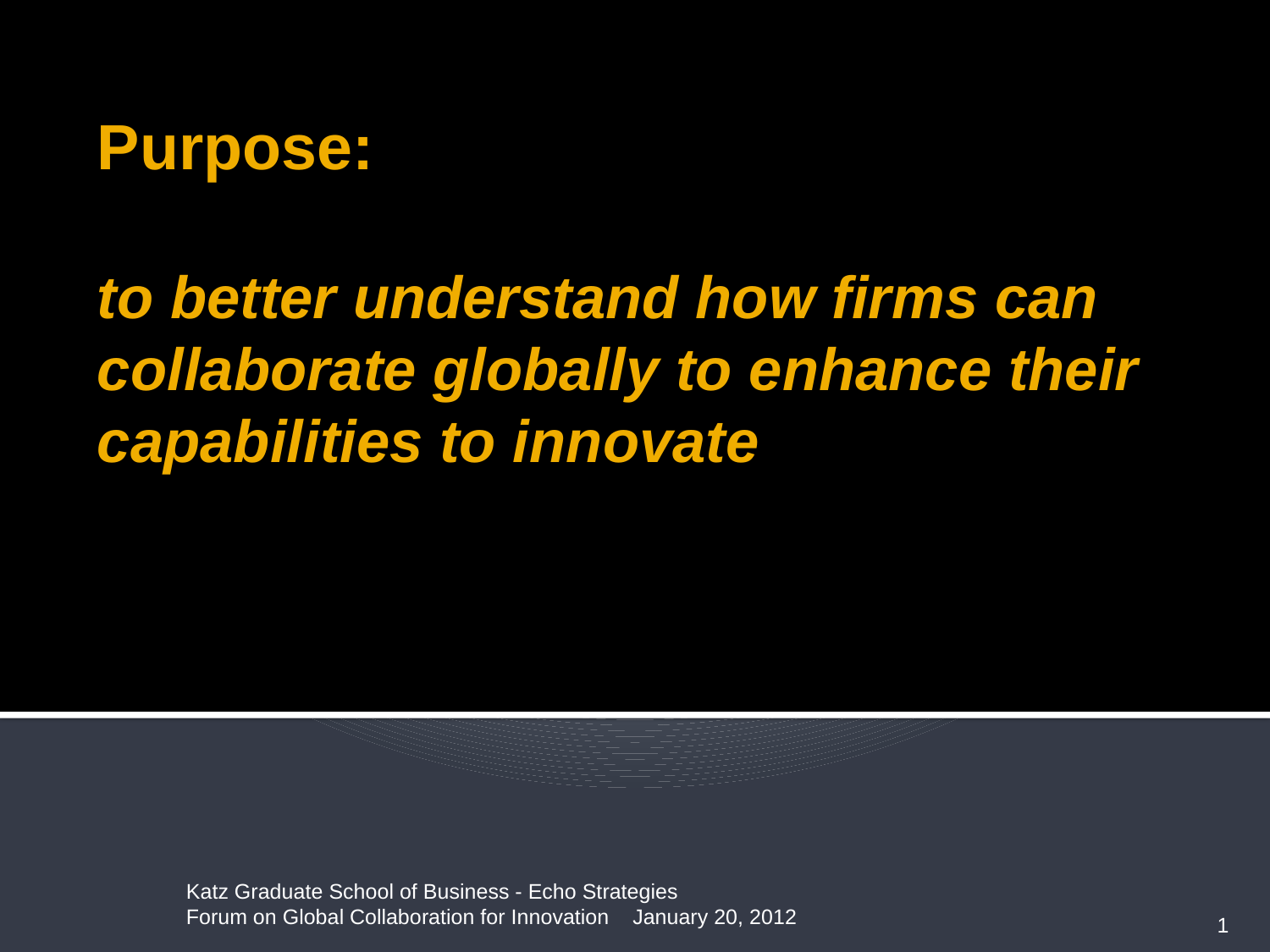

# Purpose: to better understand how firms can collaborate globally to enhance their capabilities to innovate
Katz Graduate School of Business - Echo Strategies
Forum on Global Collaboration for Innovation    January 20, 2012
1